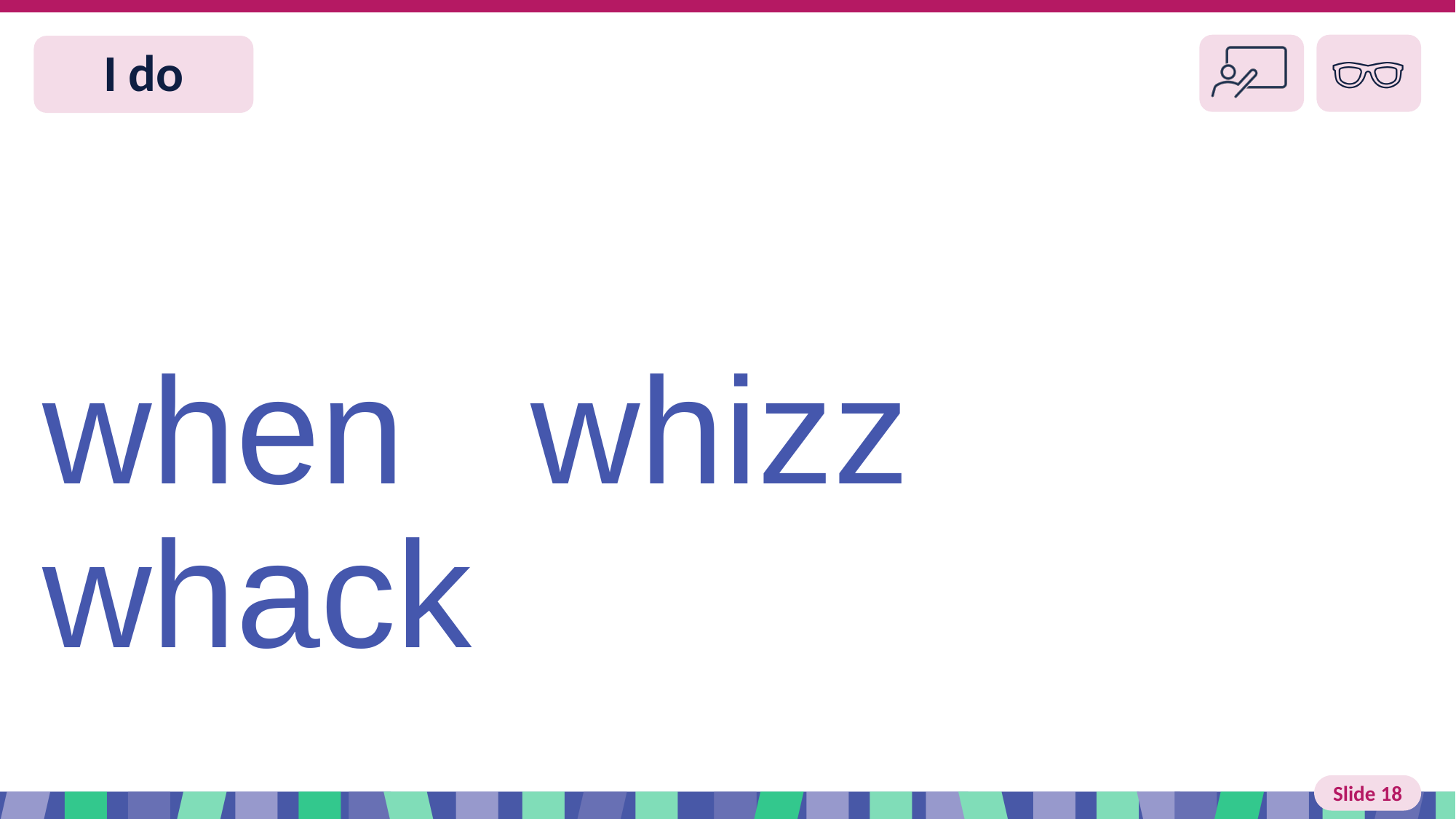

# Slide 18 I do
when   whizz   whack